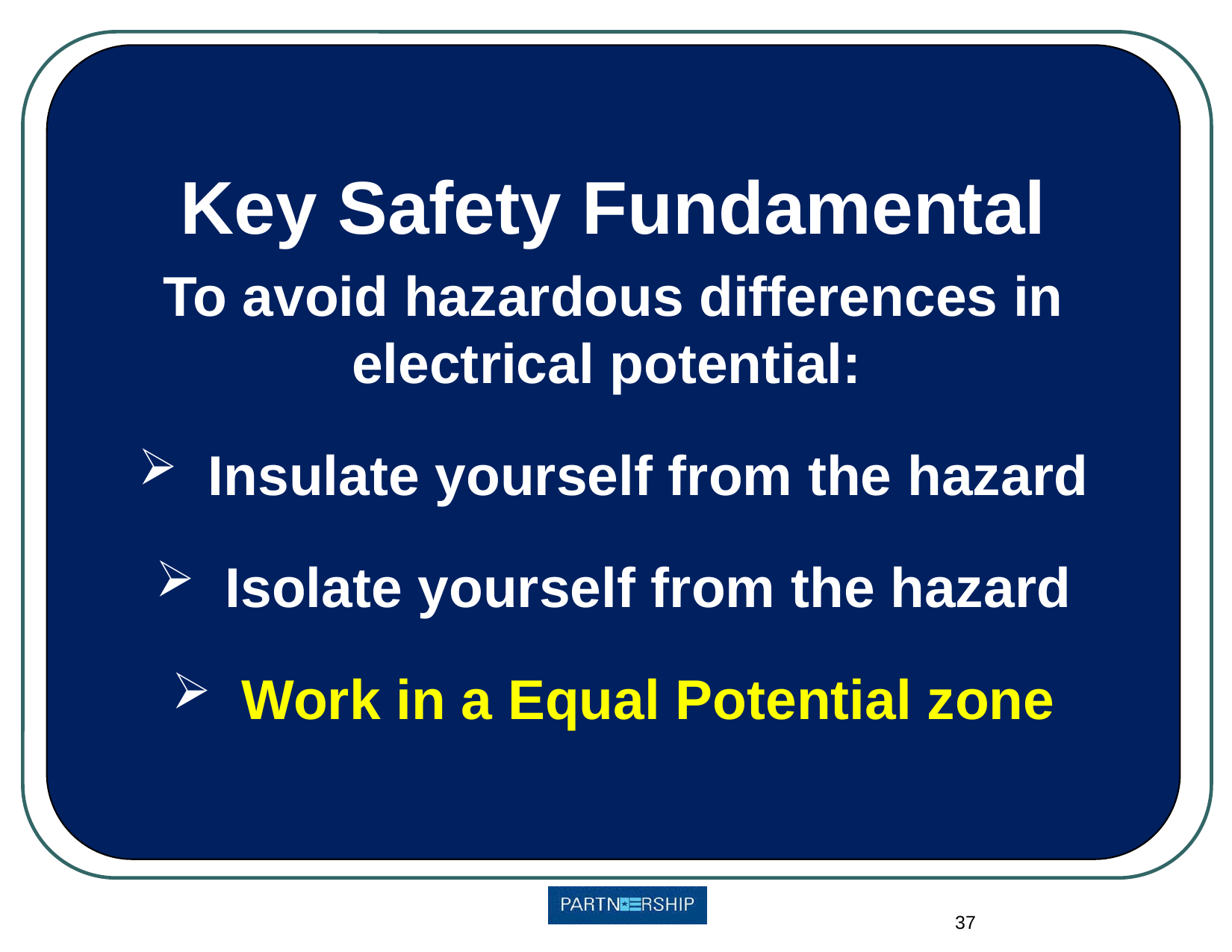

Key Safety Fundamental
To avoid hazardous differences in electrical potential:
Insulate yourself from the hazard
Isolate yourself from the hazard
Work in a Equal Potential zone